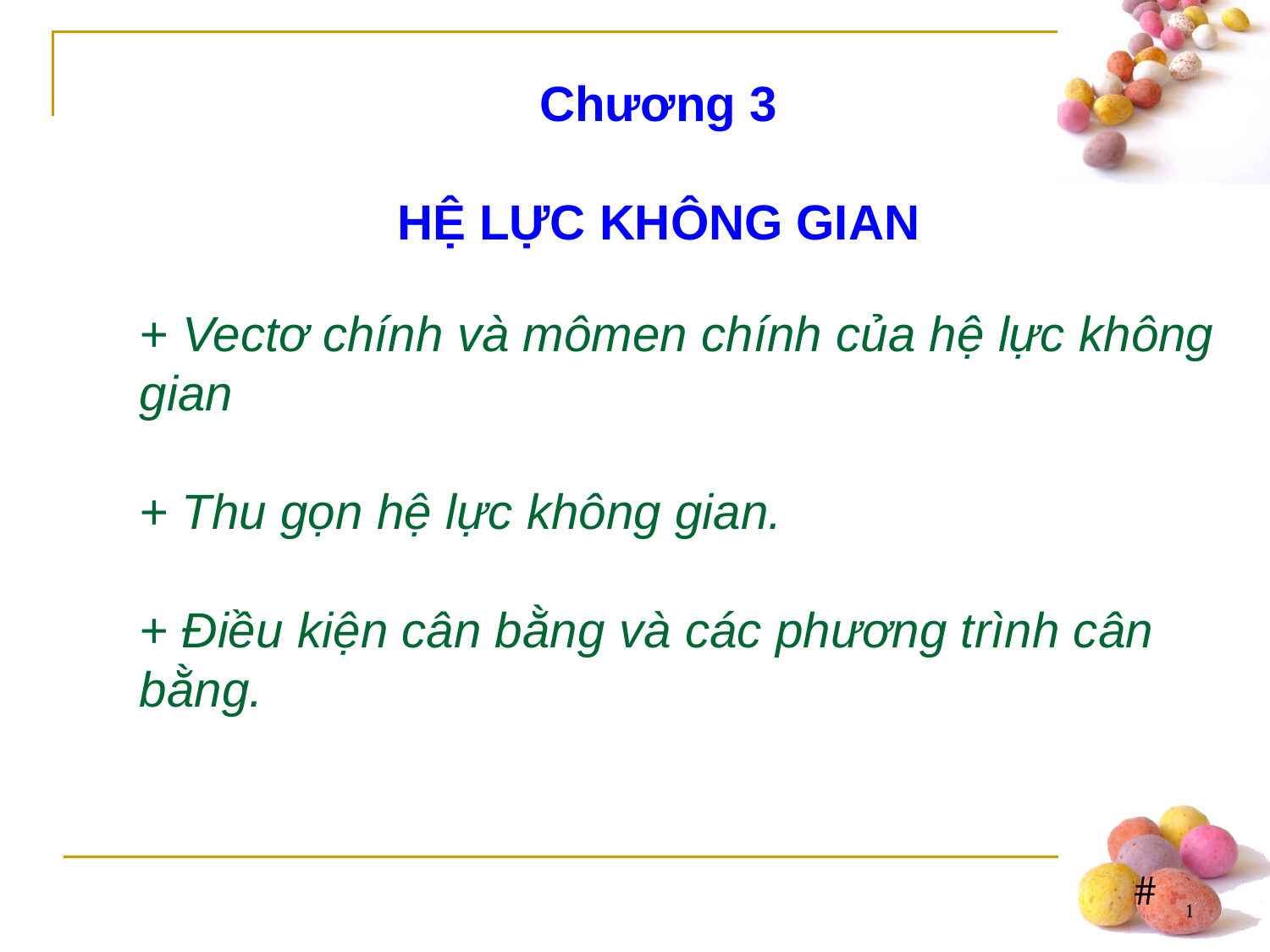

Chương 3

HỆ LỰC KHÔNG GIAN

+ Vectơ chính và mômen chính của hệ lực không gian

+ Thu gọn hệ lực không gian.

+ Điều kiện cân bằng và các phương trình cân bằng.

1